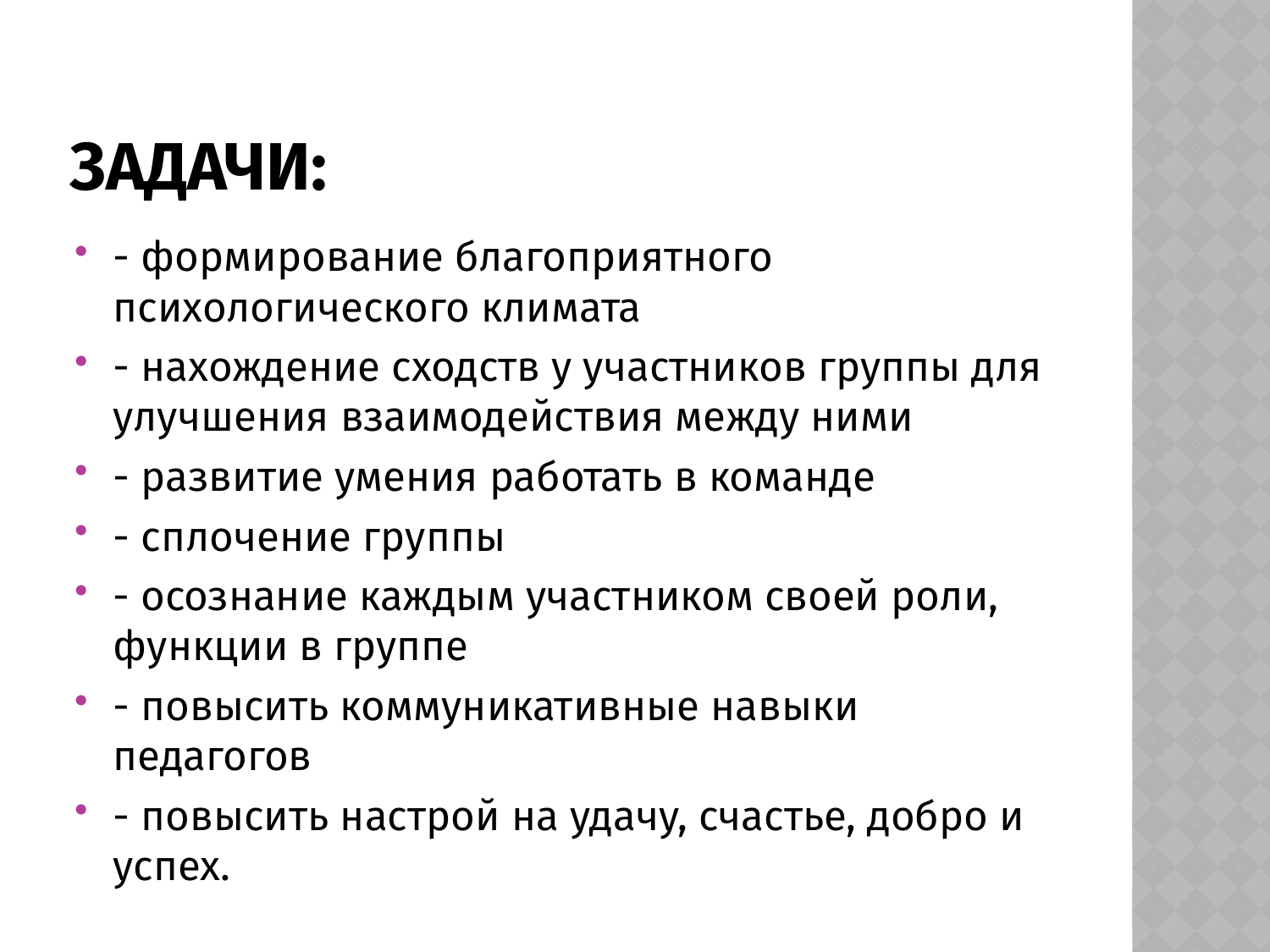

# Задачи:
- формирование благоприятного психологического климата
- нахождение сходств у участников группы для улучшения взаимодействия между ними
- развитие умения работать в команде
- сплочение группы
- осознание каждым участником своей роли, функции в группе
- повысить коммуникативные навыки педагогов
- повысить настрой на удачу, счастье, добро и успех.